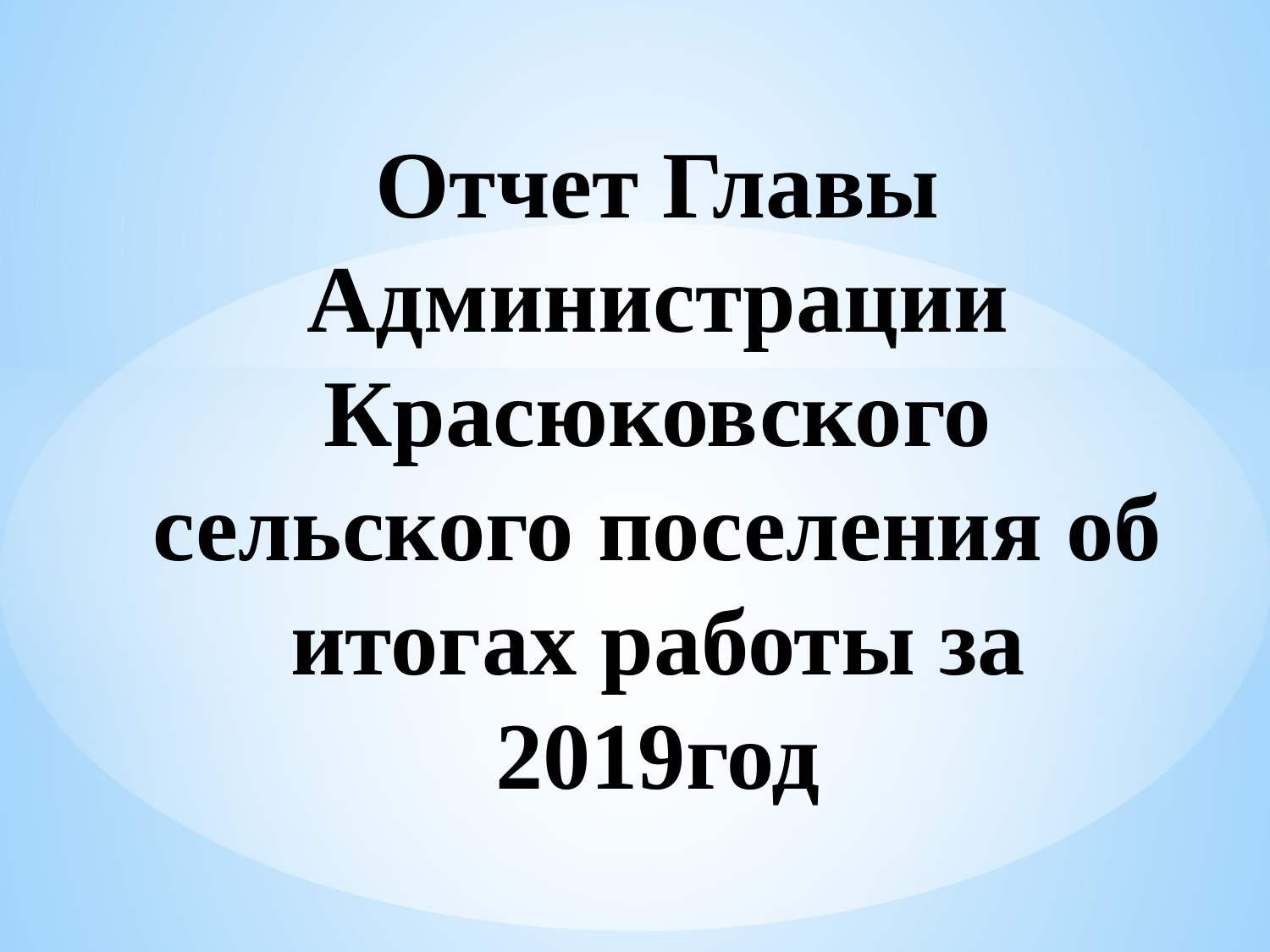

# Отчет Главы Администрации Красюковского сельского поселения об итогах работы за 2019год